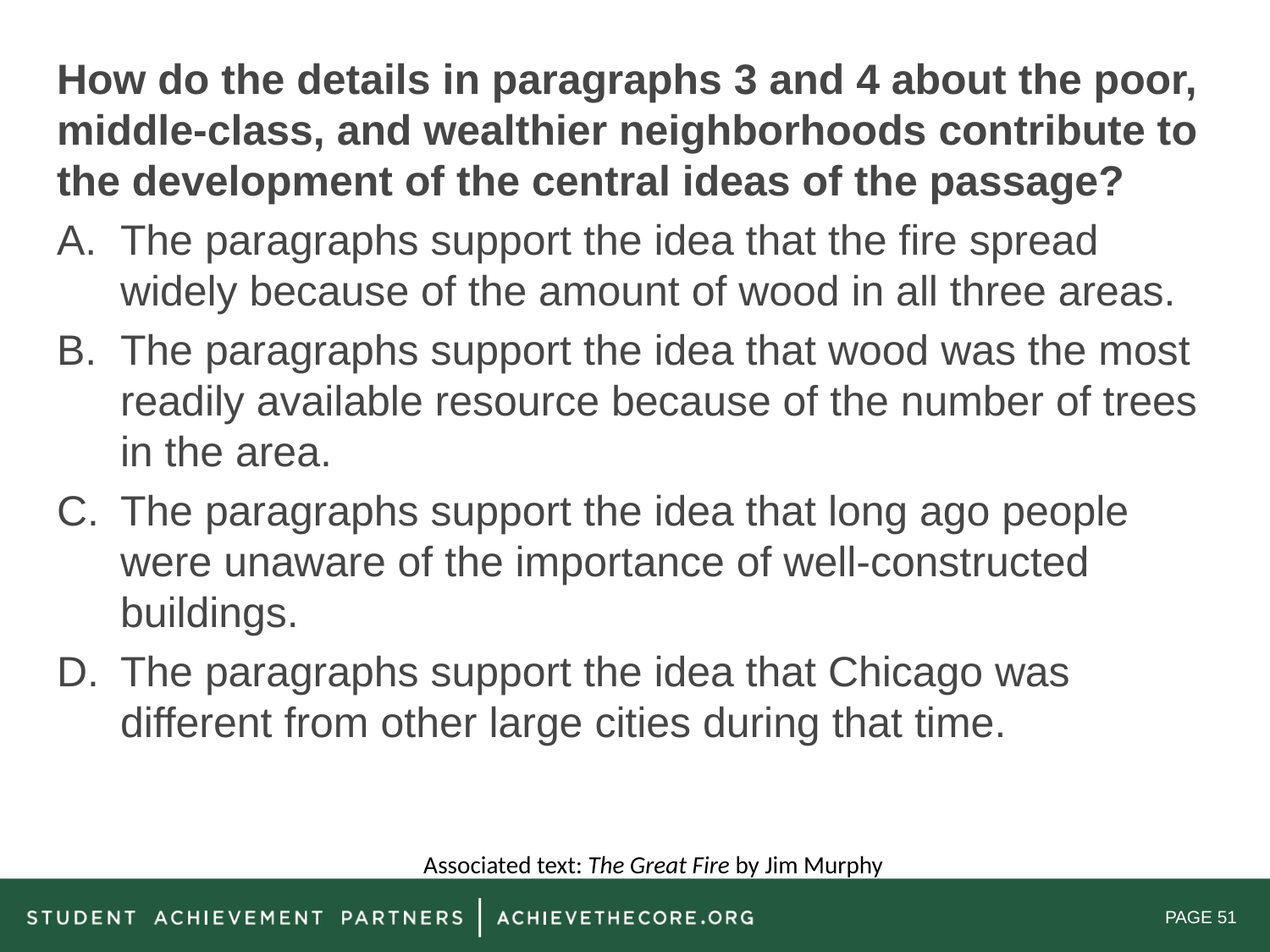

How do the details in paragraphs 3 and 4 about the poor, middle-class, and wealthier neighborhoods contribute to the development of the central ideas of the passage?
The paragraphs support the idea that the fire spread widely because of the amount of wood in all three areas.
The paragraphs support the idea that wood was the most readily available resource because of the number of trees in the area.
The paragraphs support the idea that long ago people were unaware of the importance of well-constructed buildings.
The paragraphs support the idea that Chicago was different from other large cities during that time.

Associated text: The Great Fire by Jim Murphy